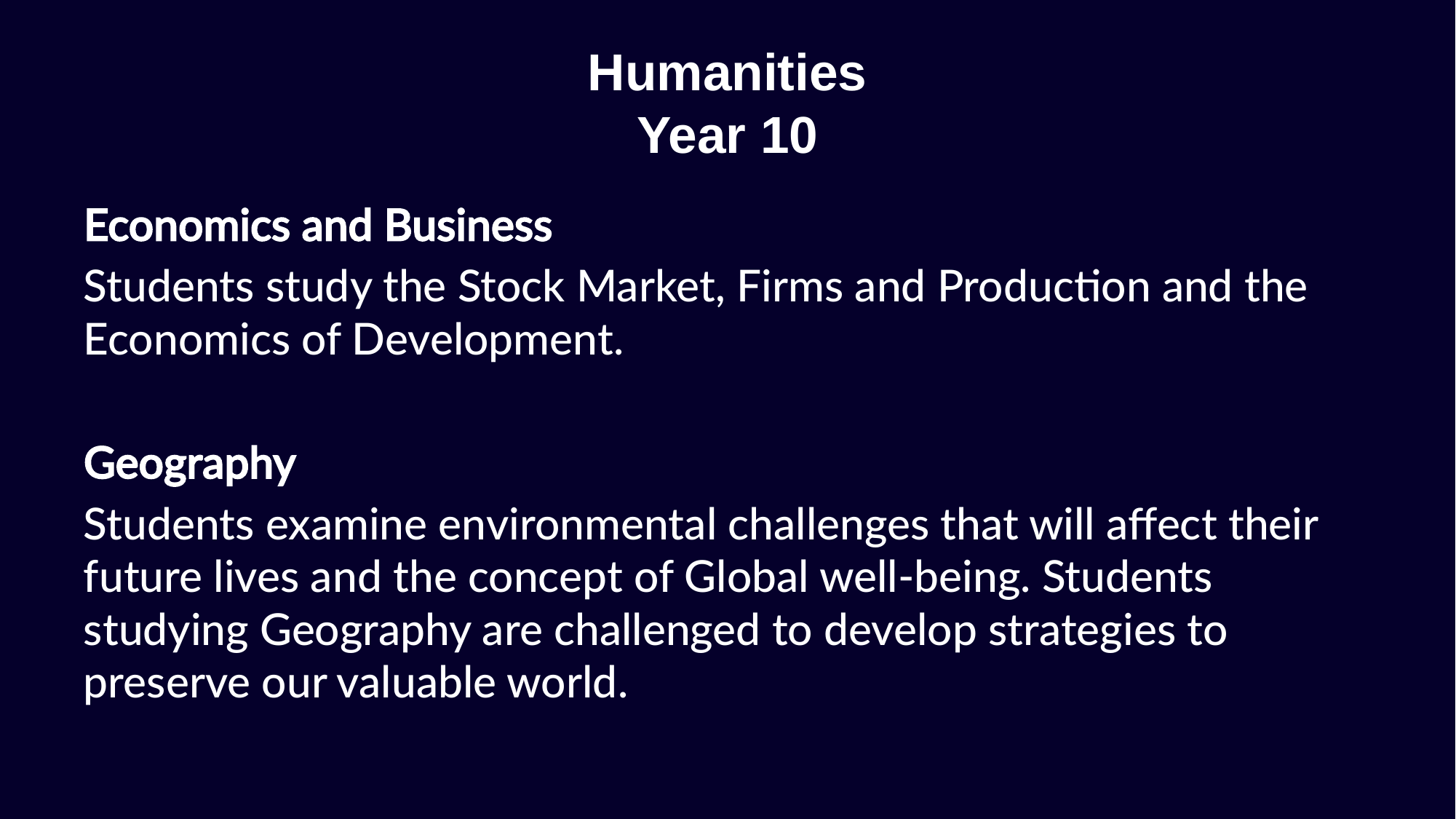

# Humanities Year 10
Economics and Business
Students study the Stock Market, Firms and Production and the Economics of Development.

Geography
Students examine environmental challenges that will affect their future lives and the concept of Global well-being. Students studying Geography are challenged to develop strategies to preserve our valuable world.